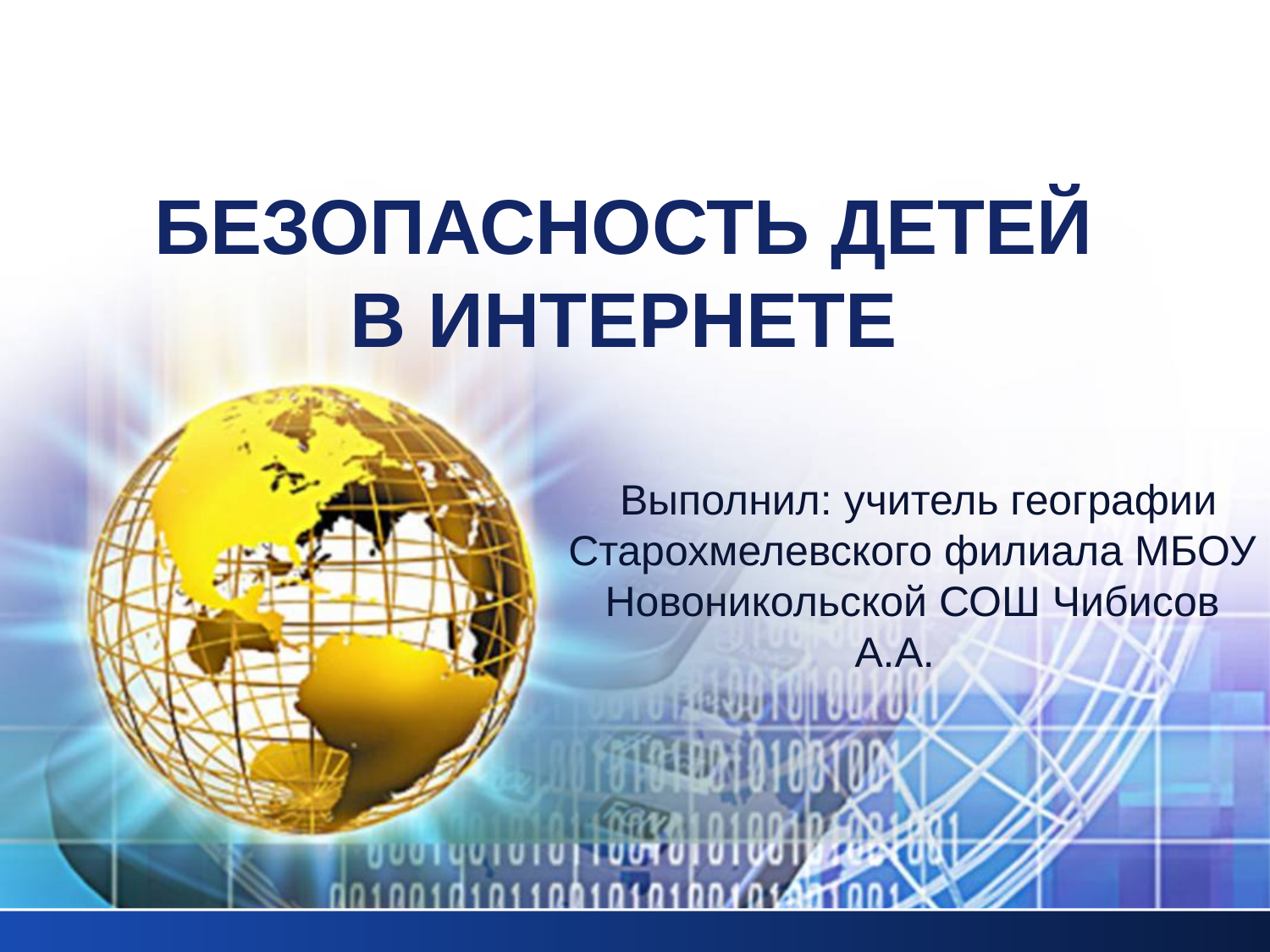

# БЕЗОПАСНОСТЬ ДЕТЕЙ  В ИНТЕРНЕТЕ
 Выполнил: учитель географии Старохмелевского филиала МБОУ Новоникольской СОШ Чибисов А.А.